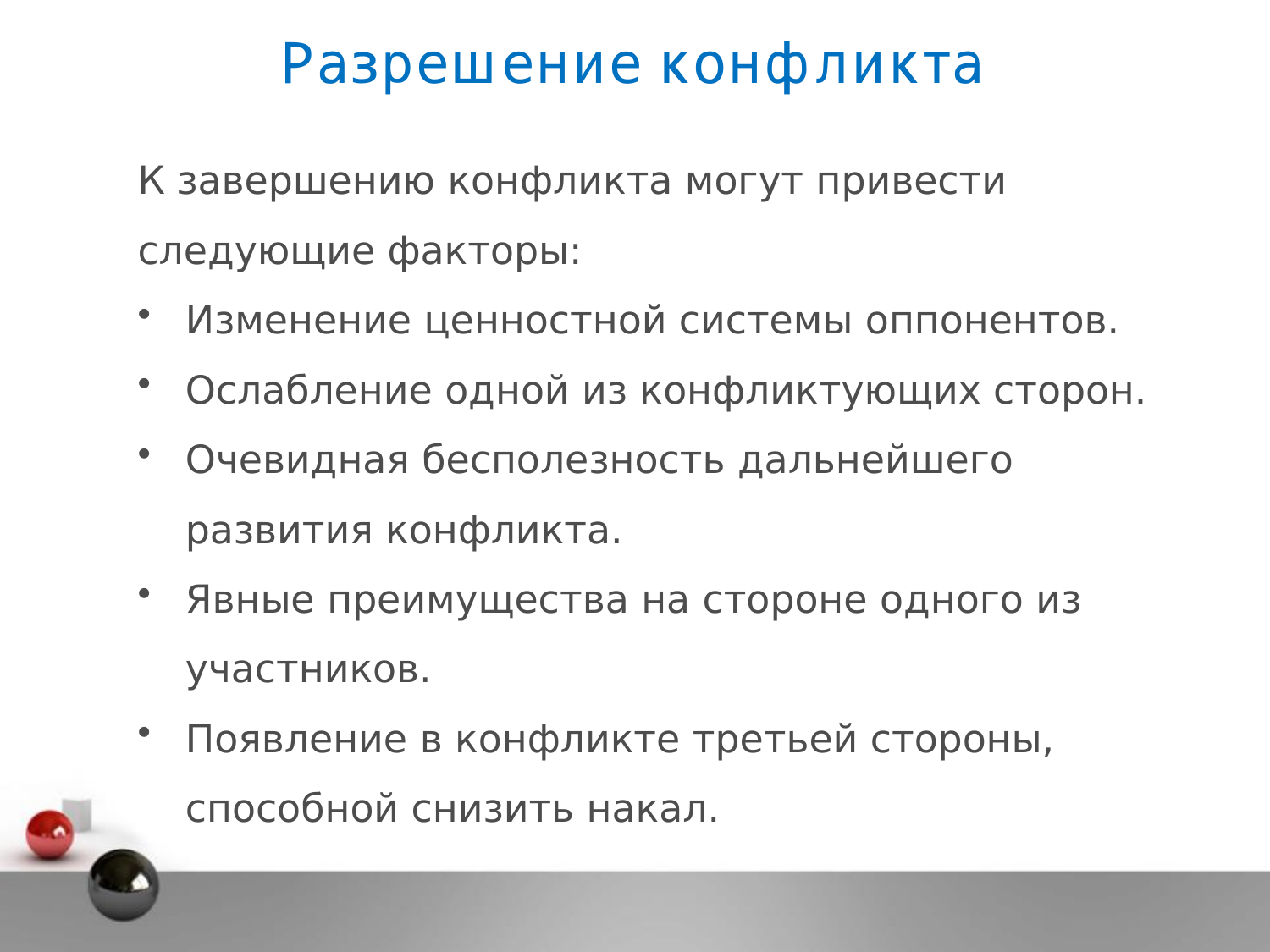

# Разрешение конфликта
К завершению конфликта могут привести следующие факторы:
Изменение ценностной системы оппонентов.
Ослабление одной из конфликтующих сторон.
Очевидная бесполезность дальнейшего развития конфликта.
Явные преимущества на стороне одного из участников.
Появление в конфликте третьей стороны, способной снизить накал.